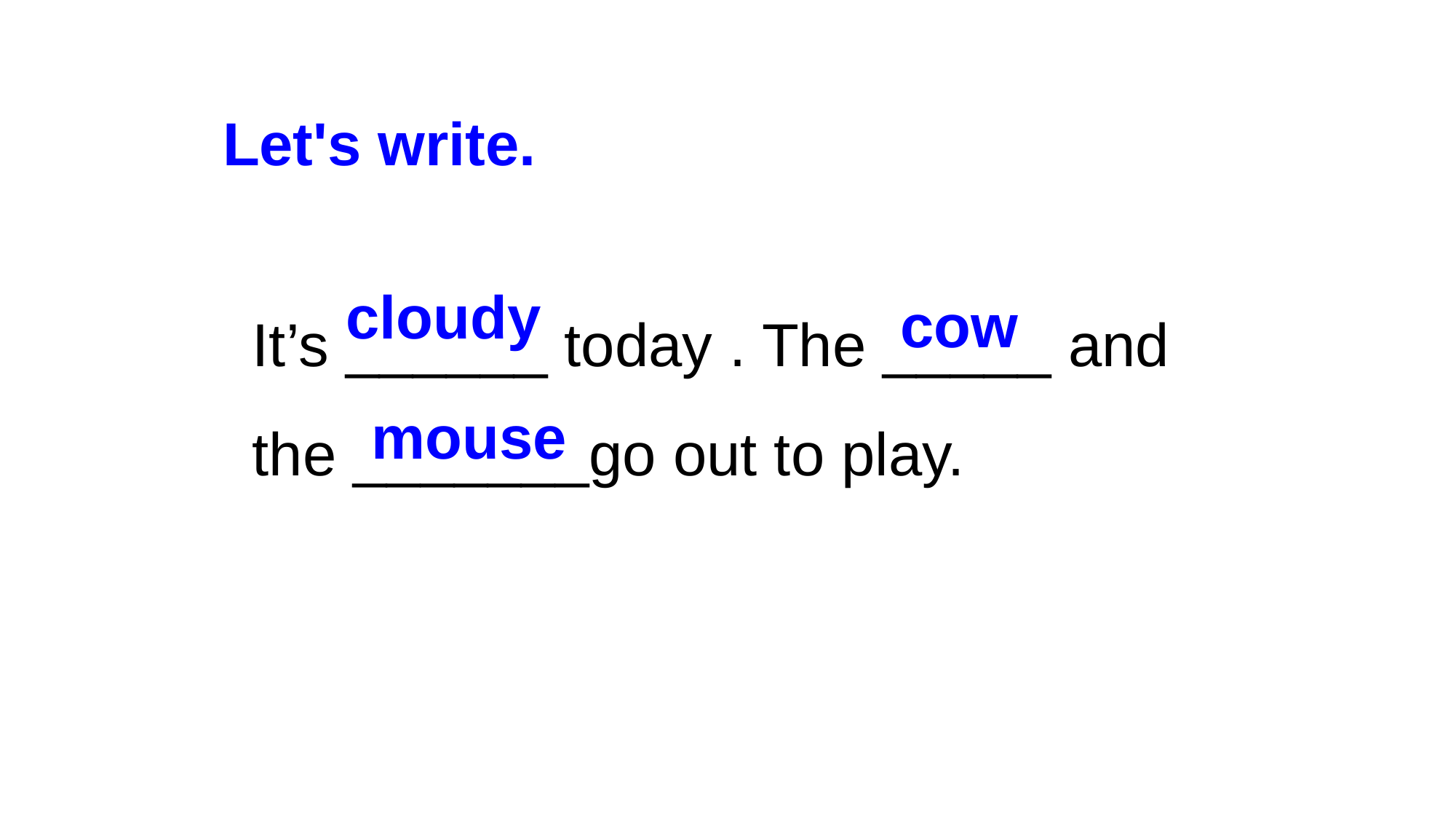

Let's write.
It’s ______ today . The _____ and the _______go out to play.
cloudy
cow
mouse